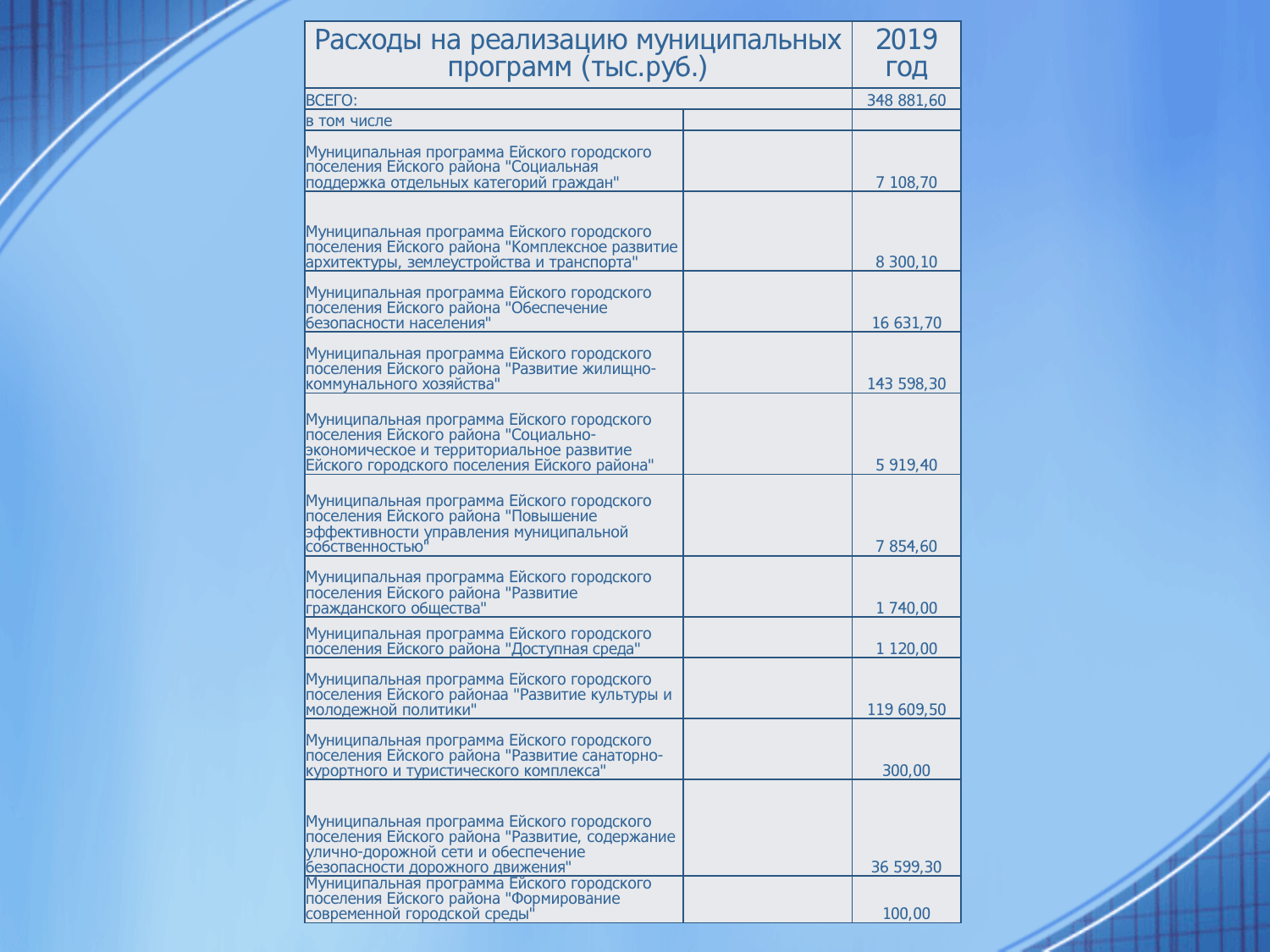

| Расходы на реализацию муниципальных программ (тыс.руб.) |  | 2019 год |
| --- | --- | --- |
| ВСЕГО: |  | 348 881,60 |
| в том числе |  |  |
| Муниципальная программа Ейского городского поселения Ейского района "Социальная поддержка отдельных категорий граждан" |  | 7 108,70 |
| Муниципальная программа Ейского городского поселения Ейского района "Комплексное развитие архитектуры, землеустройства и транспорта" |  | 8 300,10 |
| Муниципальная программа Ейского городского поселения Ейского района "Обеспечение безопасности населения" |  | 16 631,70 |
| Муниципальная программа Ейского городского поселения Ейского района "Развитие жилищно-коммунального хозяйства" |  | 143 598,30 |
| Муниципальная программа Ейского городского поселения Ейского района "Социально-экономическое и территориальное развитие Ейского городского поселения Ейского района" |  | 5 919,40 |
| Муниципальная программа Ейского городского поселения Ейского района "Повышение эффективности управления муниципальной собственностью" |  | 7 854,60 |
| Муниципальная программа Ейского городского поселения Ейского района "Развитие гражданского общества" |  | 1 740,00 |
| Муниципальная программа Ейского городского поселения Ейского района "Доступная среда" |  | 1 120,00 |
| Муниципальная программа Ейского городского поселения Ейского районаа "Развитие культуры и молодежной политики" |  | 119 609,50 |
| Муниципальная программа Ейского городского поселения Ейского района "Развитие санаторно-курортного и туристического комплекса" |  | 300,00 |
| Муниципальная программа Ейского городского поселения Ейского района "Развитие, содержание улично-дорожной сети и обеспечение безопасности дорожного движения" |  | 36 599,30 |
| Муниципальная программа Ейского городского поселения Ейского района "Формирование современной городской среды" |  | 100,00 |